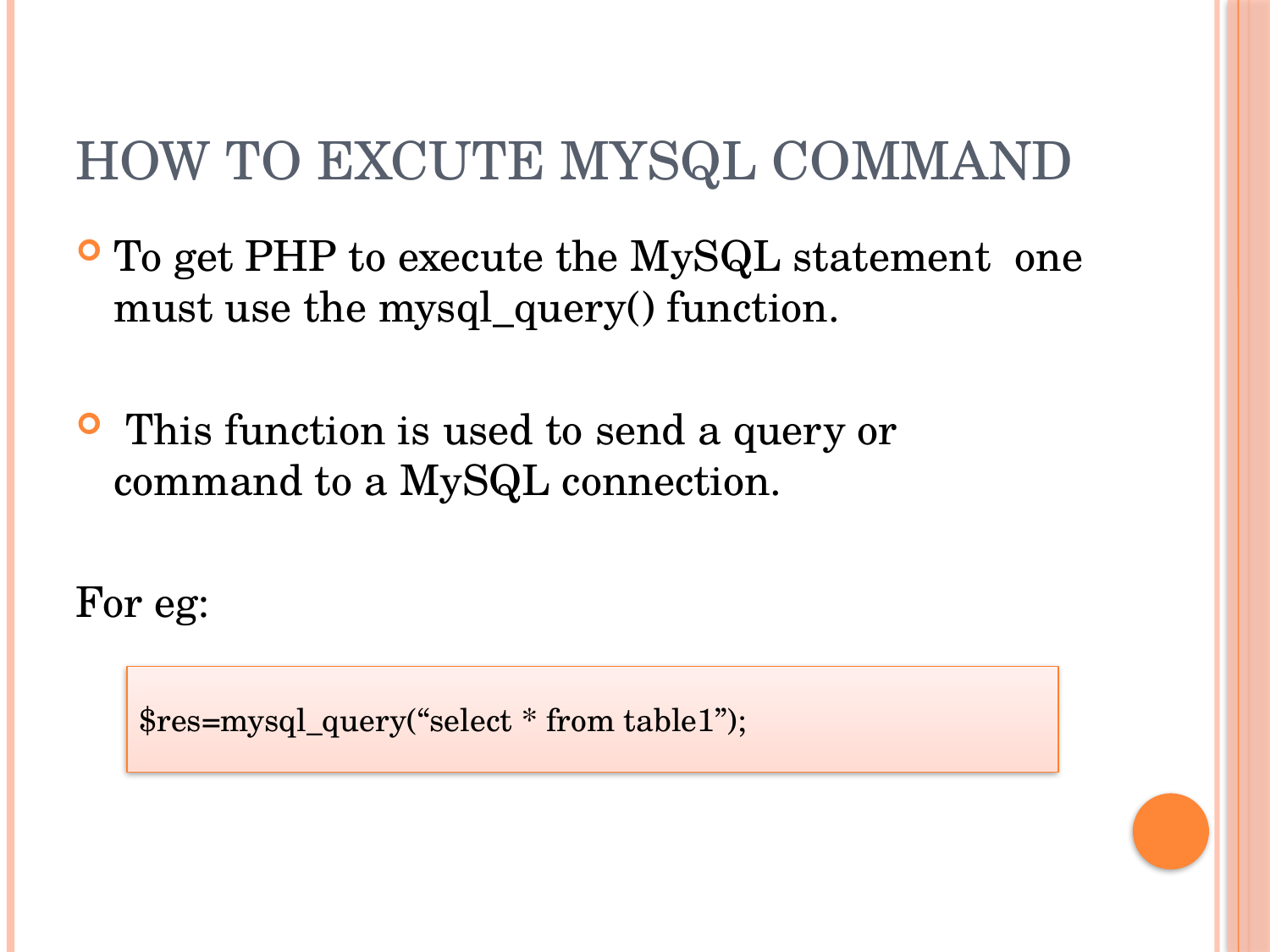

# How to excute Mysql Command
To get PHP to execute the MySQL statement  one must use the mysql_query() function.

 This function is used to send a query or command to a MySQL connection.

For eg:

$res=mysql_query(“select * from table1”);